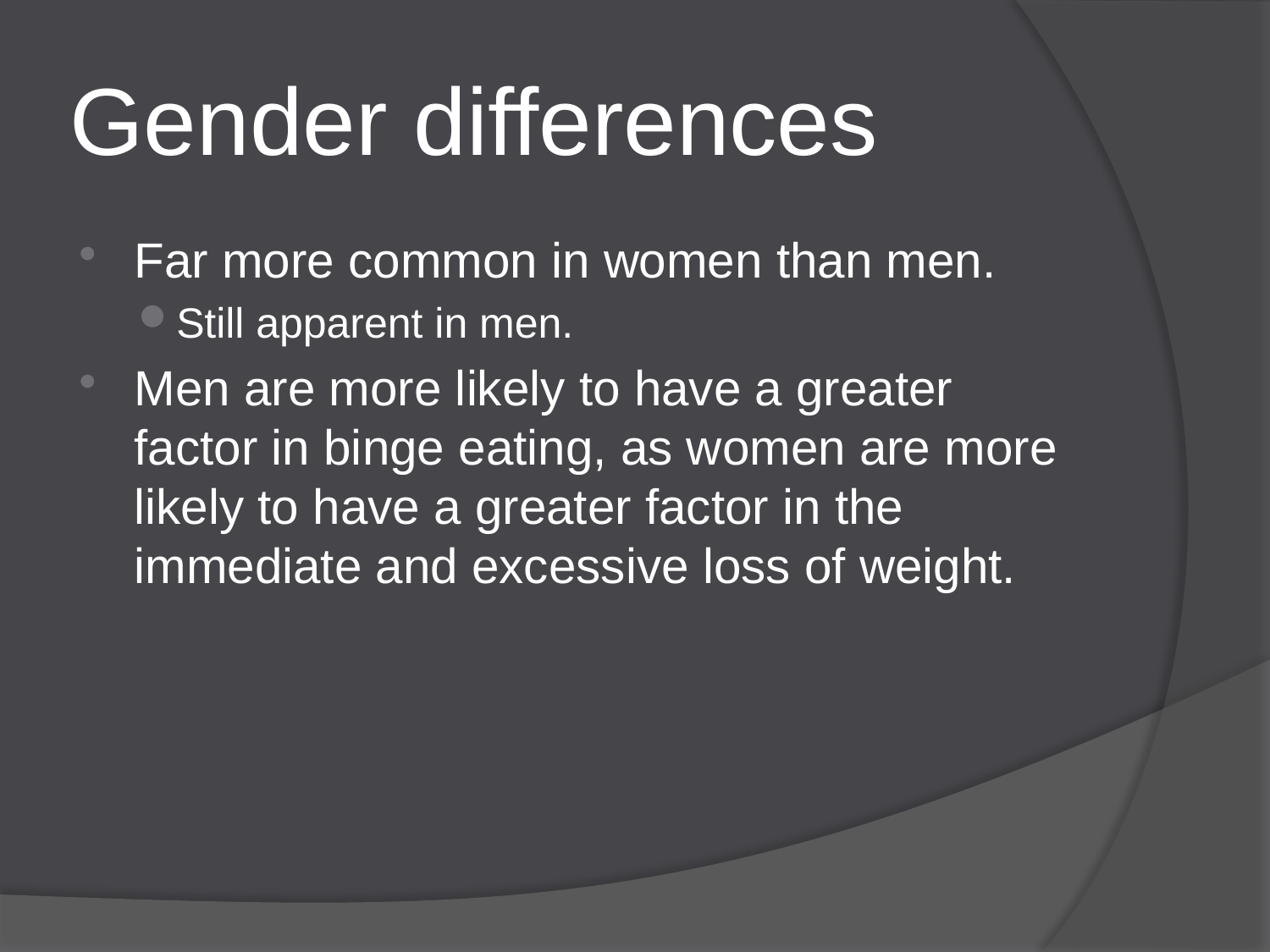

# Gender differences
Far more common in women than men.
Still apparent in men.
Men are more likely to have a greater factor in binge eating, as women are more likely to have a greater factor in the immediate and excessive loss of weight.